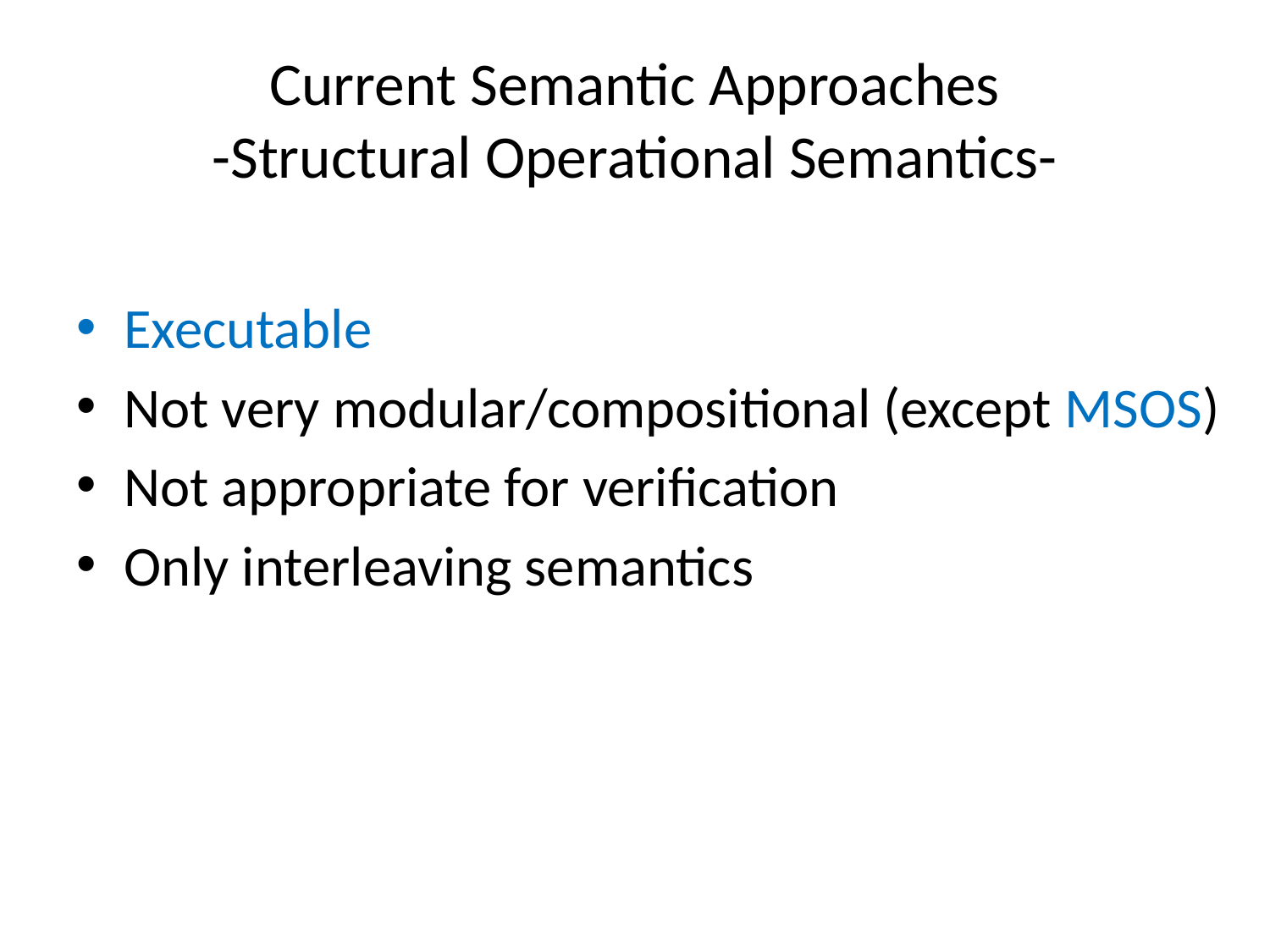

# Current Semantic Approaches -Structural Operational Semantics-
Executable
Not very modular/compositional (except MSOS)
Not appropriate for verification
Only interleaving semantics